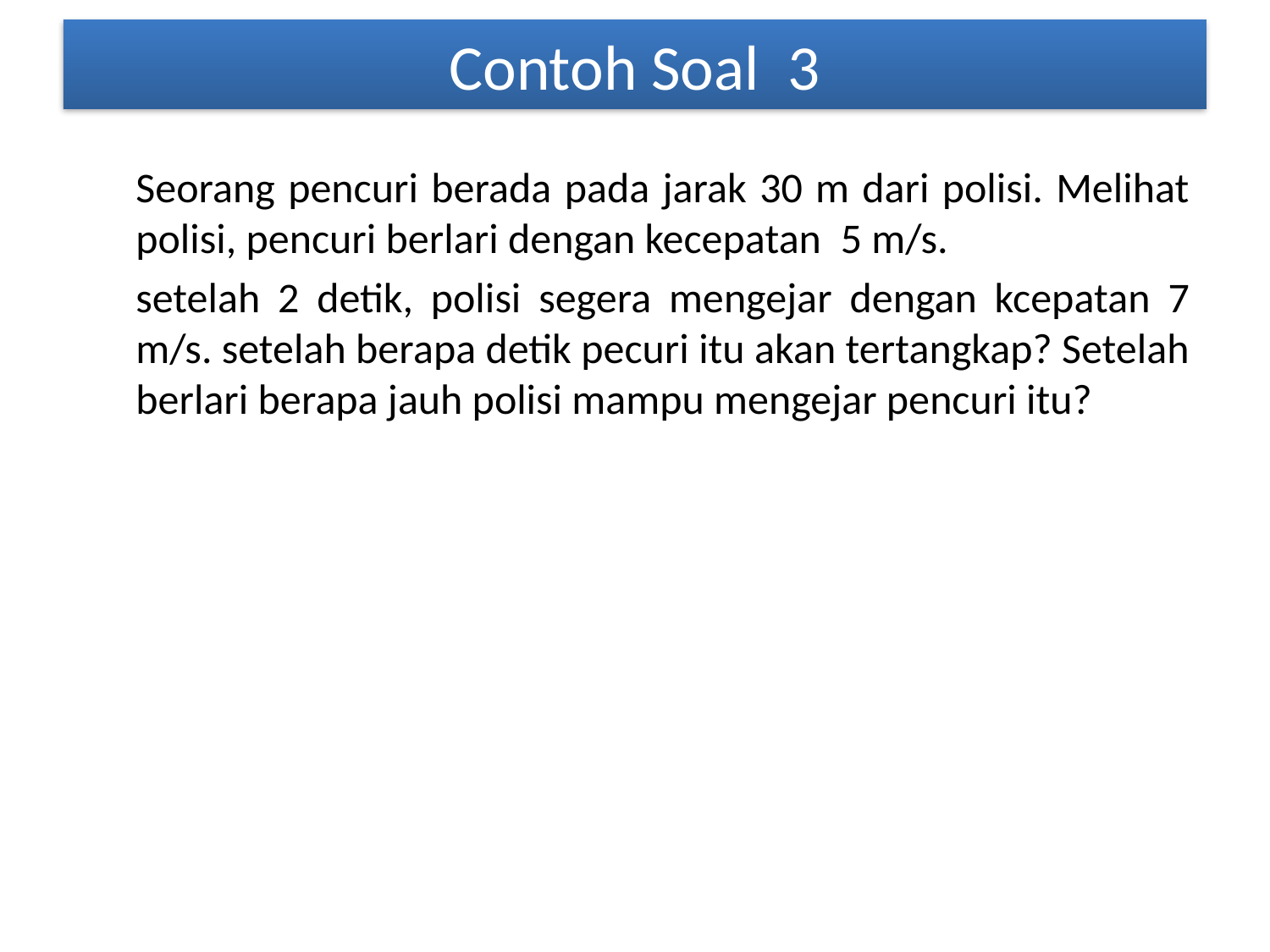

Contoh Soal  3

	Seorang pencuri berada pada jarak 30 m dari polisi. Melihat polisi, pencuri berlari dengan kecepatan  5 m/s.
	setelah 2 detik, polisi segera mengejar dengan kcepatan 7 m/s. setelah berapa detik pecuri itu akan tertangkap? Setelah berlari berapa jauh polisi mampu mengejar pencuri itu?